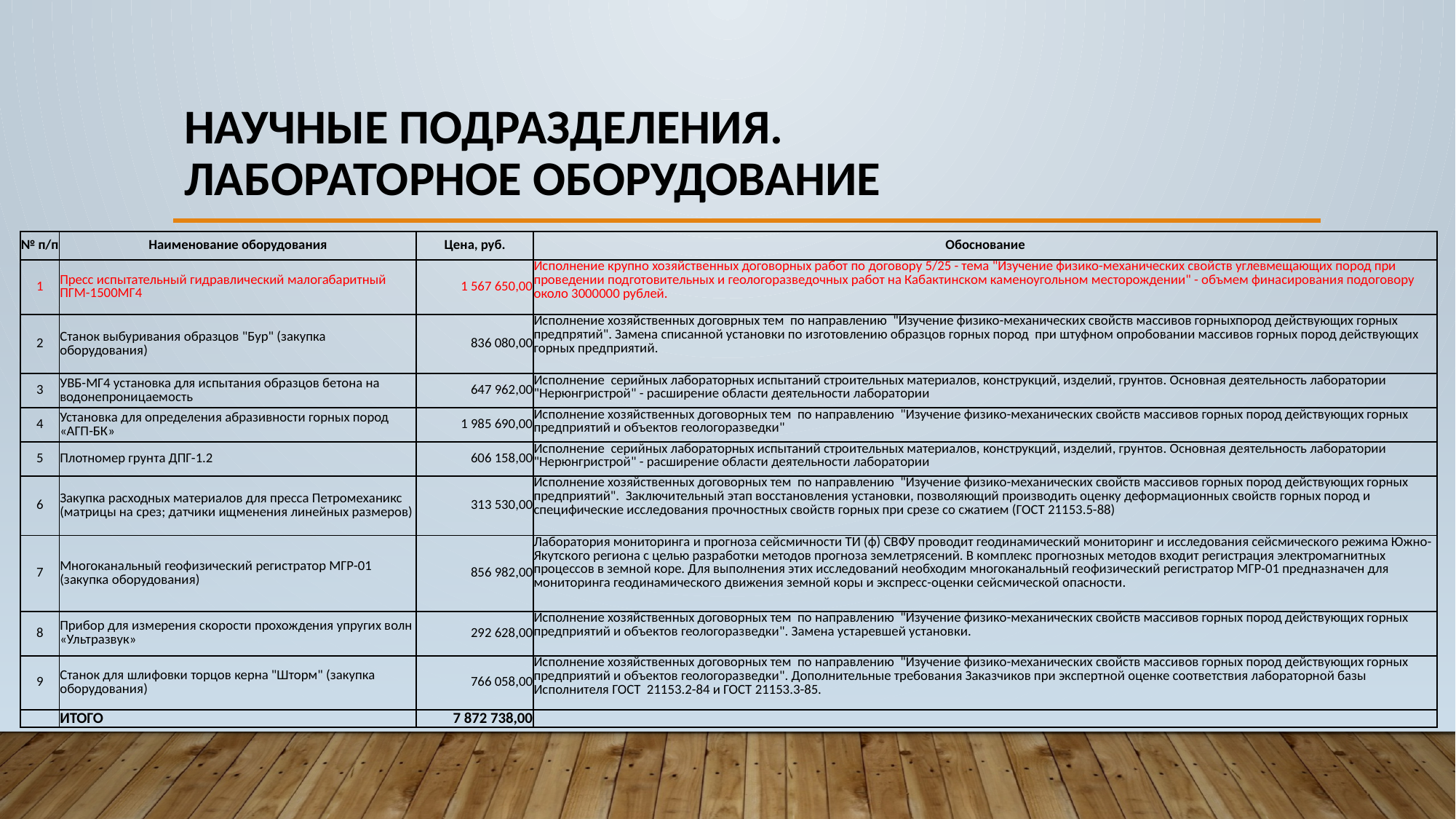

# НАУЧНЫЕ ПОДРАЗДЕЛЕНИЯ. Лабораторное оборудование
| № п/п | Наименование оборудования | Цена, руб. | Обоснование |
| --- | --- | --- | --- |
| 1 | Пресс испытательный гидравлический малогабаритный ПГМ-1500МГ4 | 1 567 650,00 | Исполнение крупно хозяйственных договорных работ по договору 5/25 - тема "Изучение физико-механических свойств углевмещающих пород при проведении подготовительных и геологоразведочных работ на Кабактинском каменоугольном месторождении" - объмем финасирования подоговору около 3000000 рублей. |
| 2 | Станок выбуривания образцов "Бур" (закупка оборудования) | 836 080,00 | Исполнение хозяйственных договрных тем по направлению "Изучение физико-механических свойств массивов горныхпород действующих горных предпрятий". Замена списанной установки по изготовлению образцов горных пород при штуфном опробовании массивов горных пород действующих горных предприятий. |
| 3 | УВБ-МГ4 установка для испытания образцов бетона на водонепроницаемость | 647 962,00 | Исполнение серийных лабораторных испытаний строительных материалов, конструкций, изделий, грунтов. Основная деятельность лаборатории "Нерюнгристрой" - расширение области деятельности лаборатории |
| 4 | Установка для определения абразивности горных пород «АГП-БК» | 1 985 690,00 | Исполнение хозяйственных договорных тем по направлению "Изучение физико-механических свойств массивов горных пород действующих горных предприятий и объектов геологоразведки" |
| 5 | Плотномер грунта ДПГ-1.2 | 606 158,00 | Исполнение серийных лабораторных испытаний строительных материалов, конструкций, изделий, грунтов. Основная деятельность лаборатории "Нерюнгристрой" - расширение области деятельности лаборатории |
| 6 | Закупка расходных материалов для пресса Петромеханикс (матрицы на срез; датчики ищменения линейных размеров) | 313 530,00 | Исполнение хозяйственных договорных тем по направлению "Изучение физико-механических свойств массивов горных пород действующих горных предприятий". Заключительный этап восстановления установки, позволяющий производить оценку деформационных свойств горных пород и специфические исследования прочностных свойств горных при срезе со сжатием (ГОСТ 21153.5-88) |
| 7 | Многоканальный геофизический регистратор МГР-01 (закупка оборудования) | 856 982,00 | Лаборатория мониторинга и прогноза сейсмичности ТИ (ф) СВФУ проводит геодинамический мониторинг и исследования сейсмического режима Южно-Якутского региона с целью разработки методов прогноза землетрясений. В комплекс прогнозных методов входит регистрация электромагнитных процессов в земной коре. Для выполнения этих исследований необходим многоканальный геофизический регистратор МГР-01 предназначен для мониторинга геодинамического движения земной коры и экспресс-оценки сейсмической опасности. |
| 8 | Прибор для измерения скорости прохождения упругих волн «Ультразвук» | 292 628,00 | Исполнение хозяйственных договорных тем по направлению "Изучение физико-механических свойств массивов горных пород действующих горных предприятий и объектов геологоразведки". Замена устаревшей установки. |
| 9 | Станок для шлифовки торцов керна "Шторм" (закупка оборудования) | 766 058,00 | Исполнение хозяйственных договорных тем по направлению "Изучение физико-механических свойств массивов горных пород действующих горных предприятий и объектов геологоразведки". Дополнительные требования Заказчиков при экспертной оценке соответствия лабораторной базы Исполнителя ГОСТ 21153.2-84 и ГОСТ 21153.3-85. |
|  | ИТОГО | 7 872 738,00 |  |